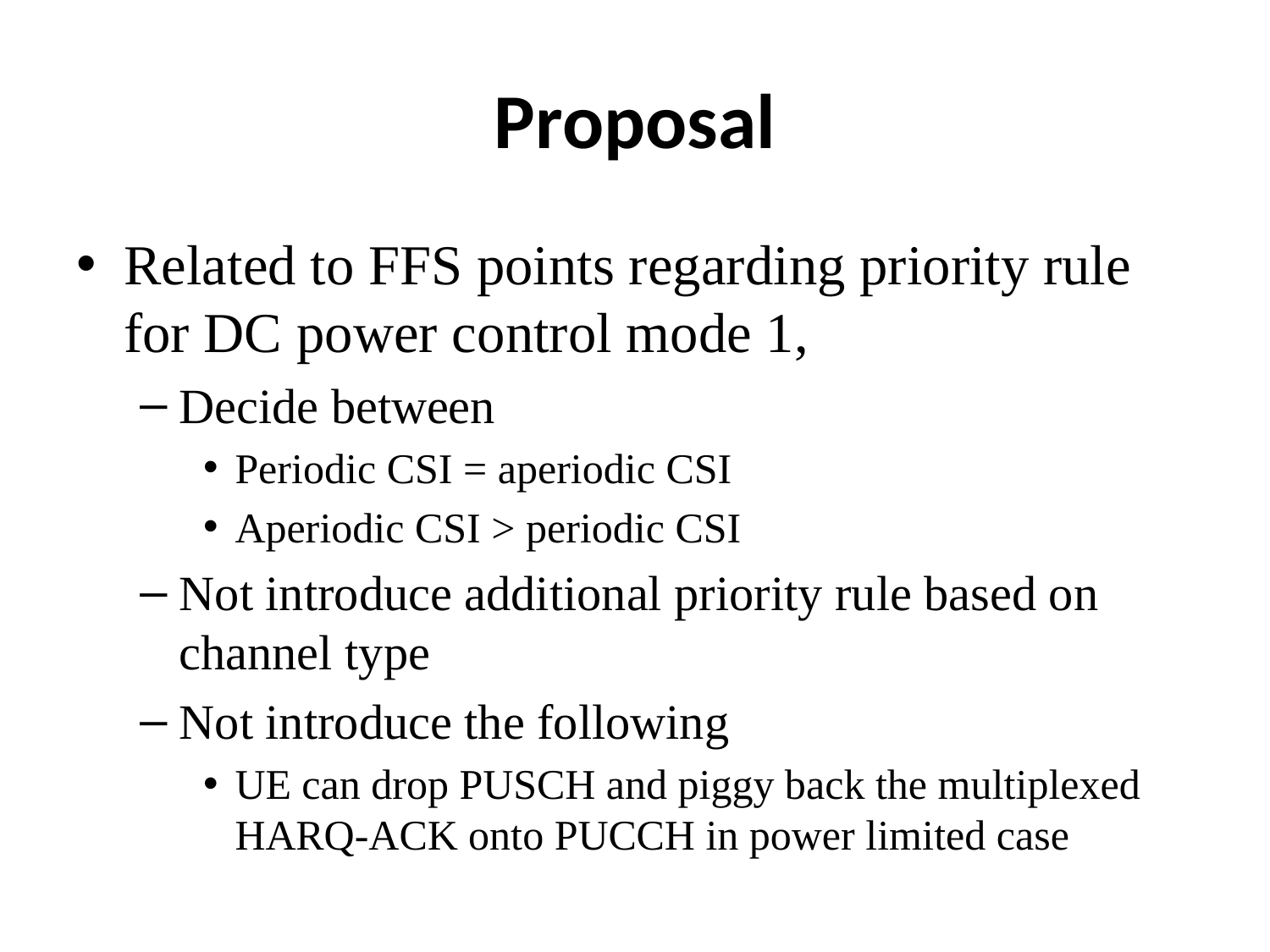

# Proposal
Related to FFS points regarding priority rule for DC power control mode 1,
Decide between
Periodic CSI = aperiodic CSI
Aperiodic CSI > periodic CSI
Not introduce additional priority rule based on channel type
Not introduce the following
UE can drop PUSCH and piggy back the multiplexed HARQ-ACK onto PUCCH in power limited case